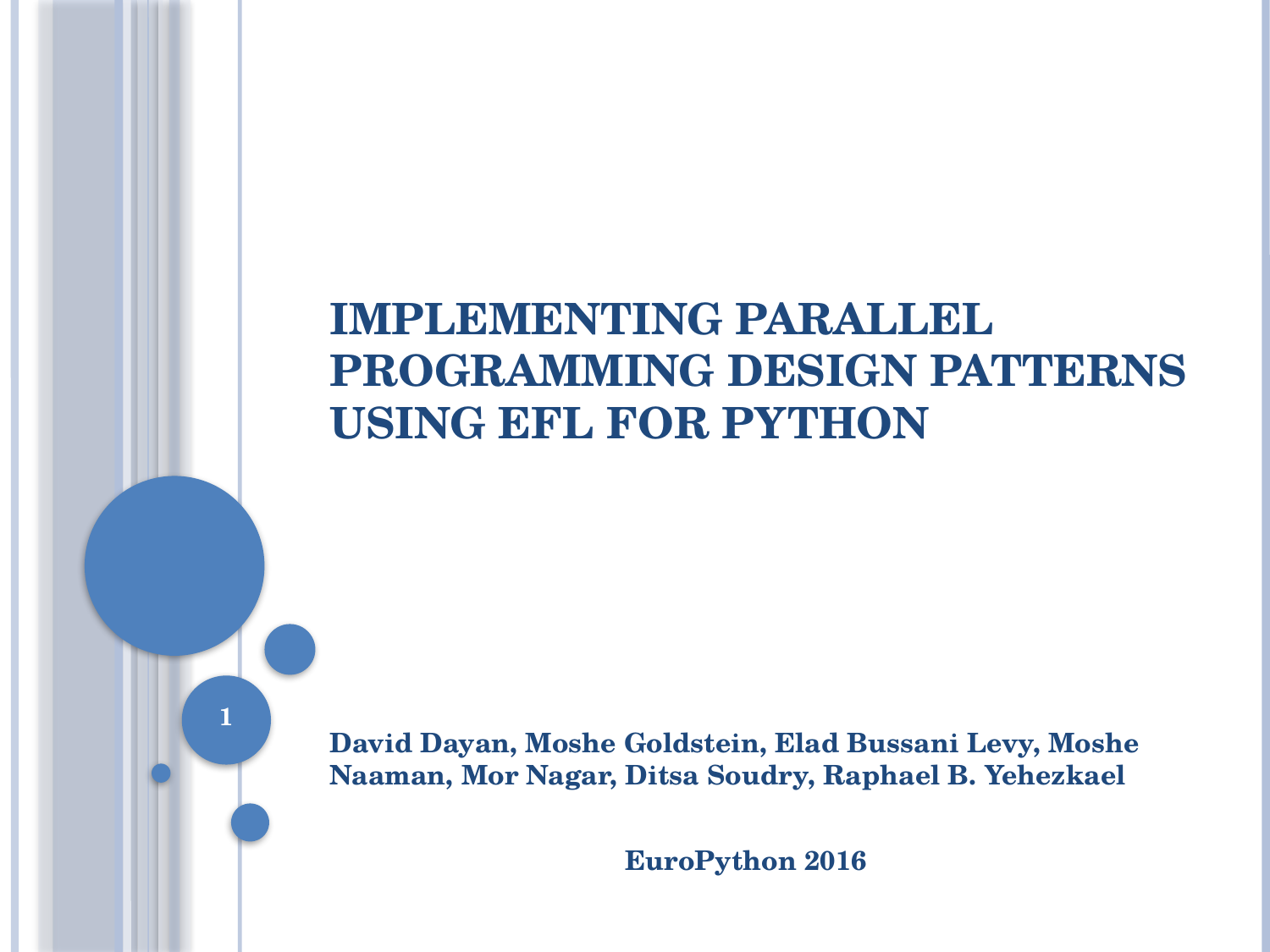

# Implementing Parallel Programming Design Patterns using EFL for Python
1
David Dayan, Moshe Goldstein, Elad Bussani Levy, Moshe Naaman, Mor Nagar, Ditsa Soudry, Raphael B. Yehezkael

EuroPython 2016